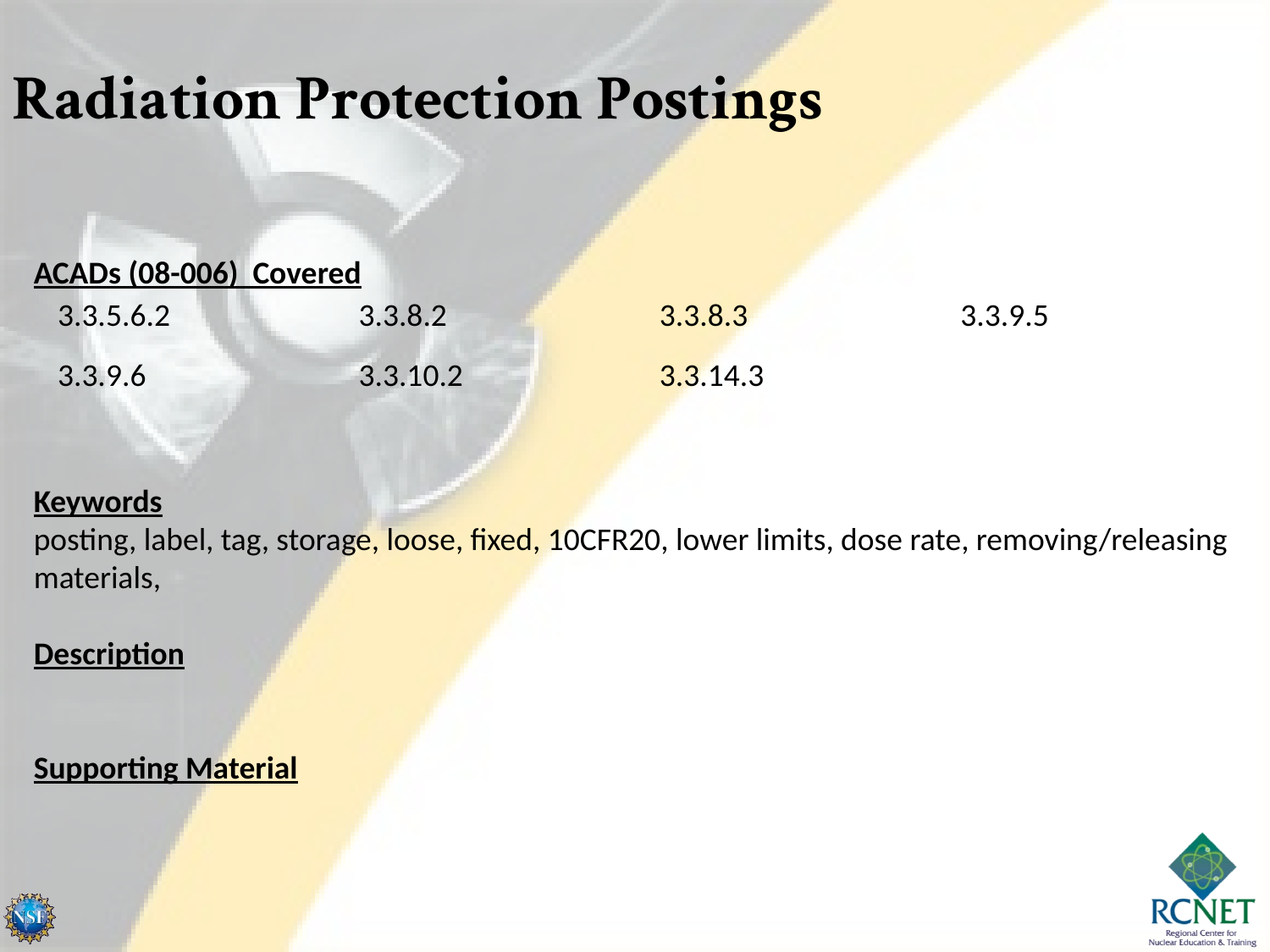

Radiation Protection Postings
ACADs (08-006)  Covered

Keywords
posting, label, tag, storage, loose, fixed, 10CFR20, lower limits, dose rate, removing/releasing materials,

Description

Supporting Material

| 3.3.5.6.2 | 3.3.8.2 | 3.3.8.3 | 3.3.9.5 |
| --- | --- | --- | --- |
| 3.3.9.6 | 3.3.10.2 | 3.3.14.3 |  |
|  |  |  |  |